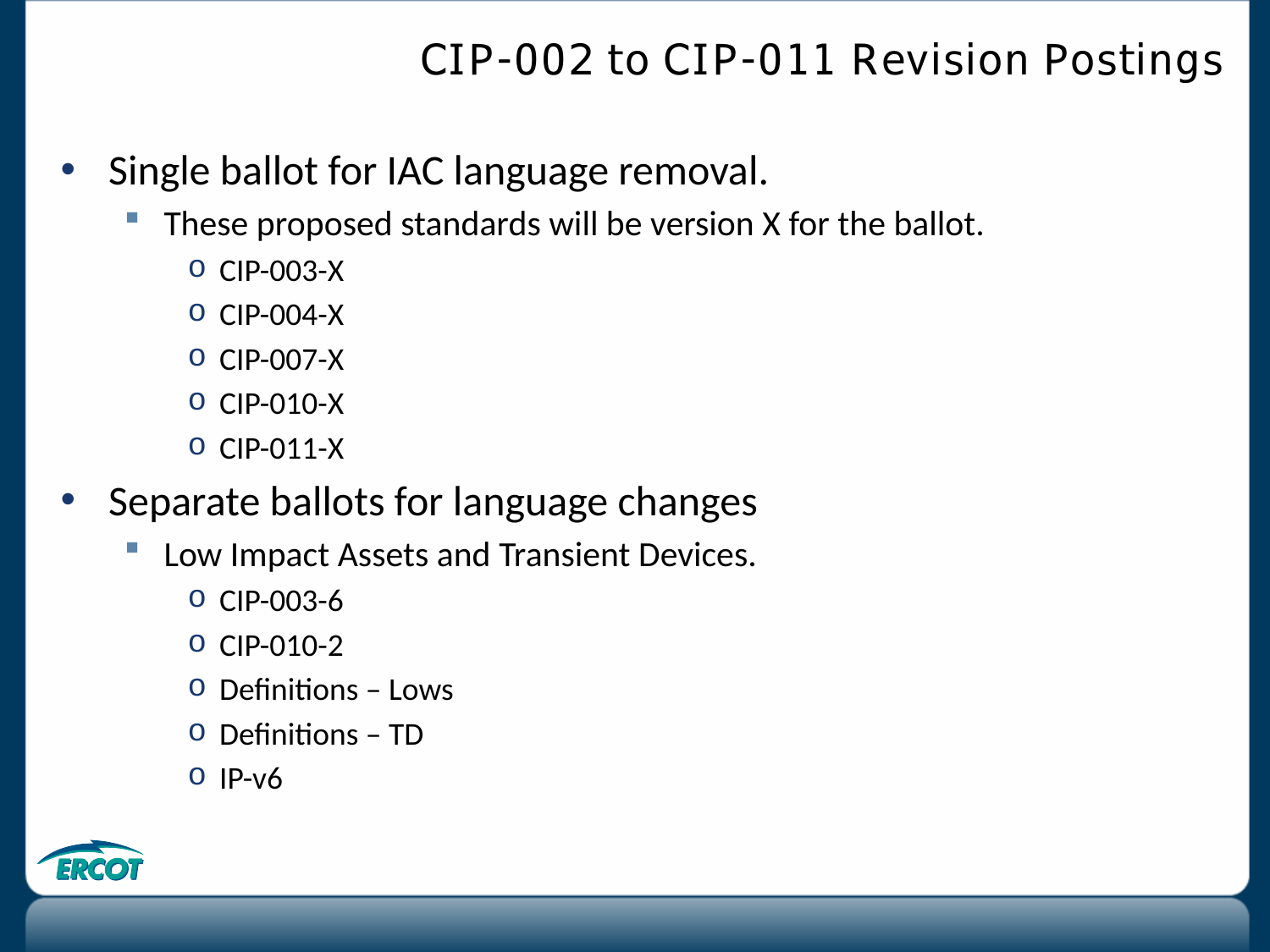

# CIP-002 to CIP-011 Revision Postings
Single ballot for IAC language removal.
These proposed standards will be version X for the ballot.
CIP-003-X
CIP-004-X
CIP-007-X
CIP-010-X
CIP-011-X
Separate ballots for language changes
Low Impact Assets and Transient Devices.
CIP-003-6
CIP-010-2
Definitions – Lows
Definitions – TD
IP-v6